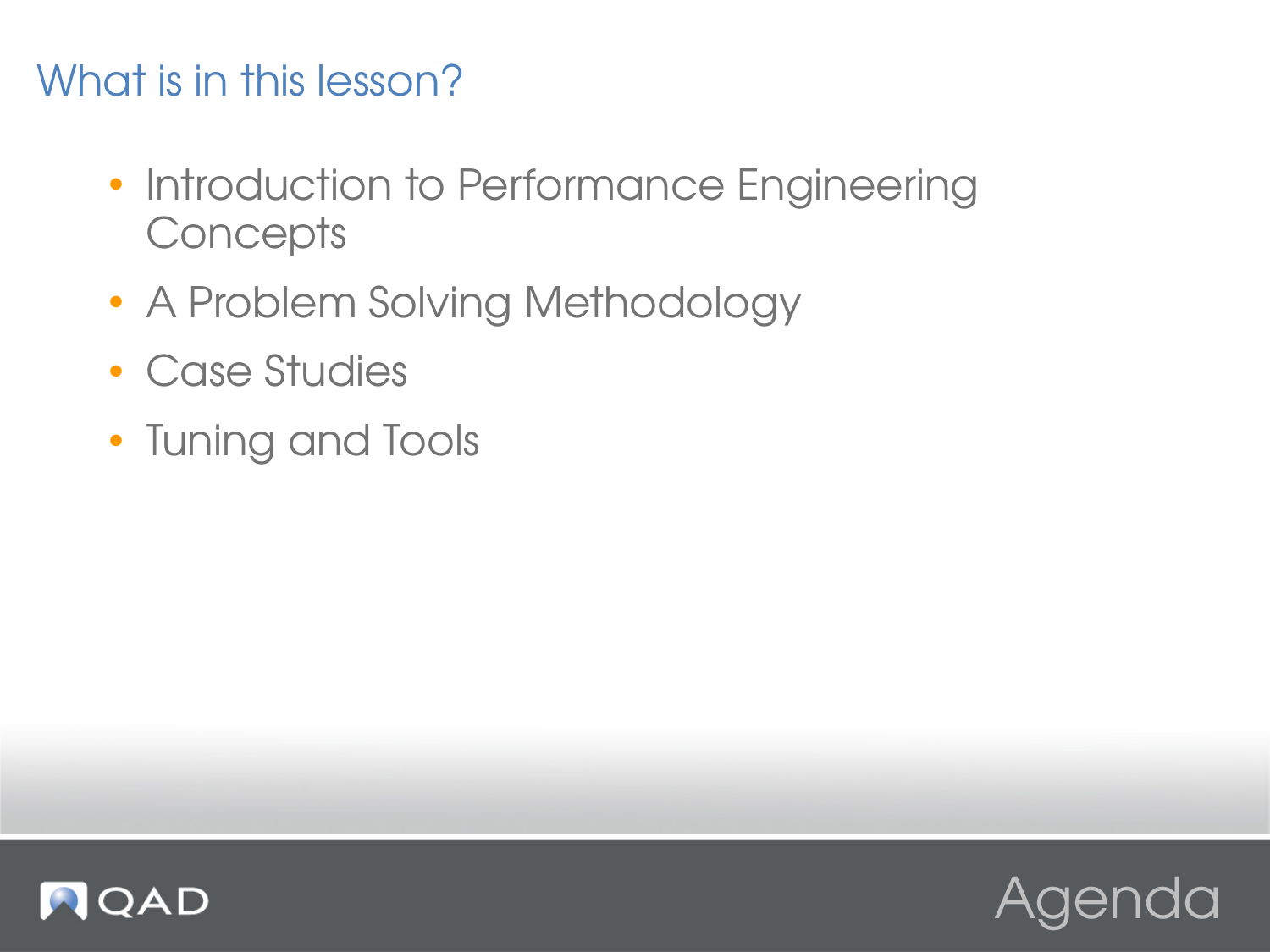

What is in this lesson?
Introduction to Performance Engineering Concepts
A Problem Solving Methodology
Case Studies
Tuning and Tools

# Agenda